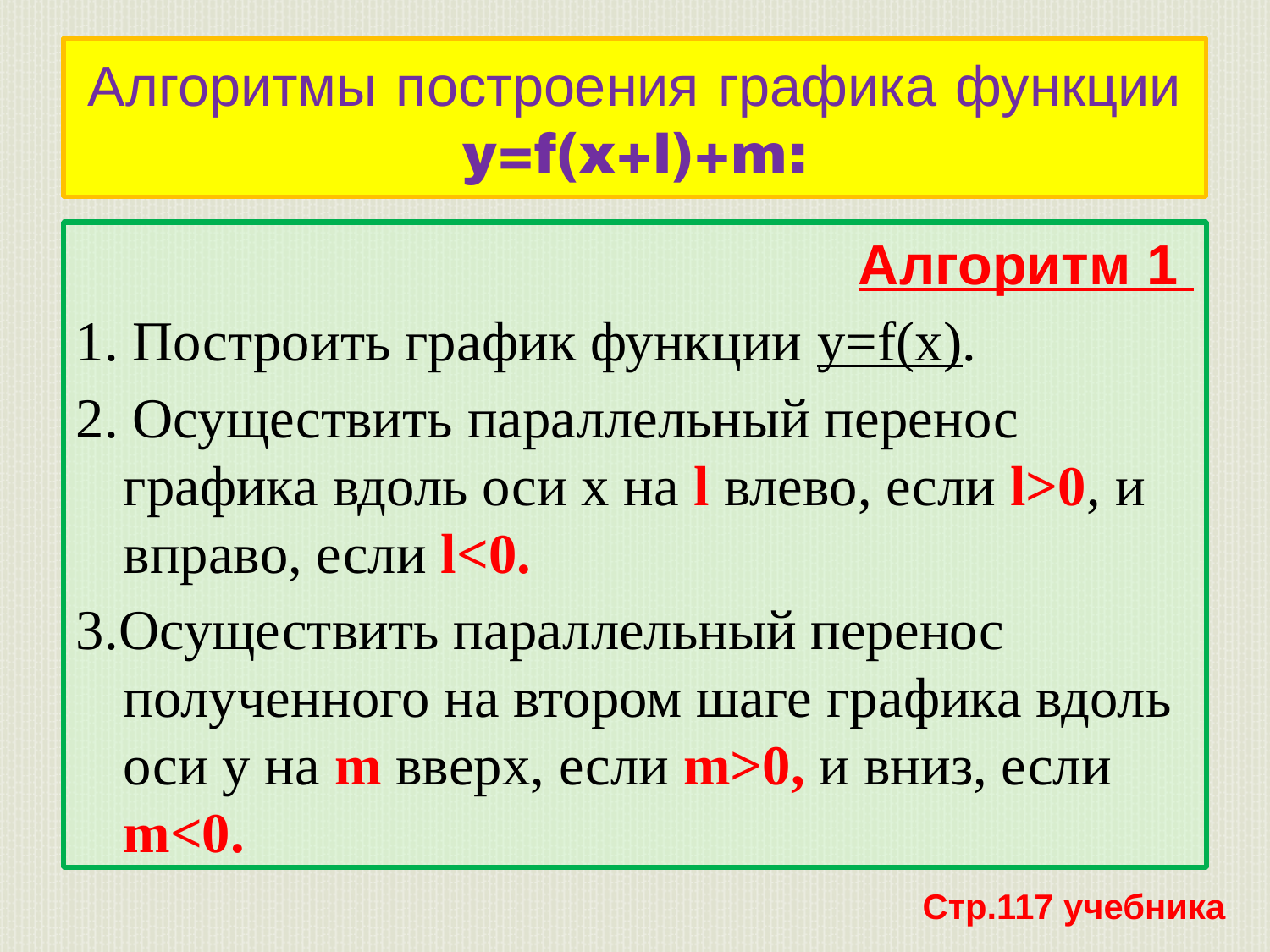

Алгоритмы построения графика функции y=f(x+l)+m:
Алгоритм 1
1. Построить график функции у=f(x).
2. Осуществить параллельный перенос графика вдоль оси х на l влево, если l>0, и вправо, если l<0.
3.Осуществить параллельный перенос полученного на втором шаге графика вдоль оси у на m вверх, если m>0, и вниз, если m<0.
Стр.117 учебника